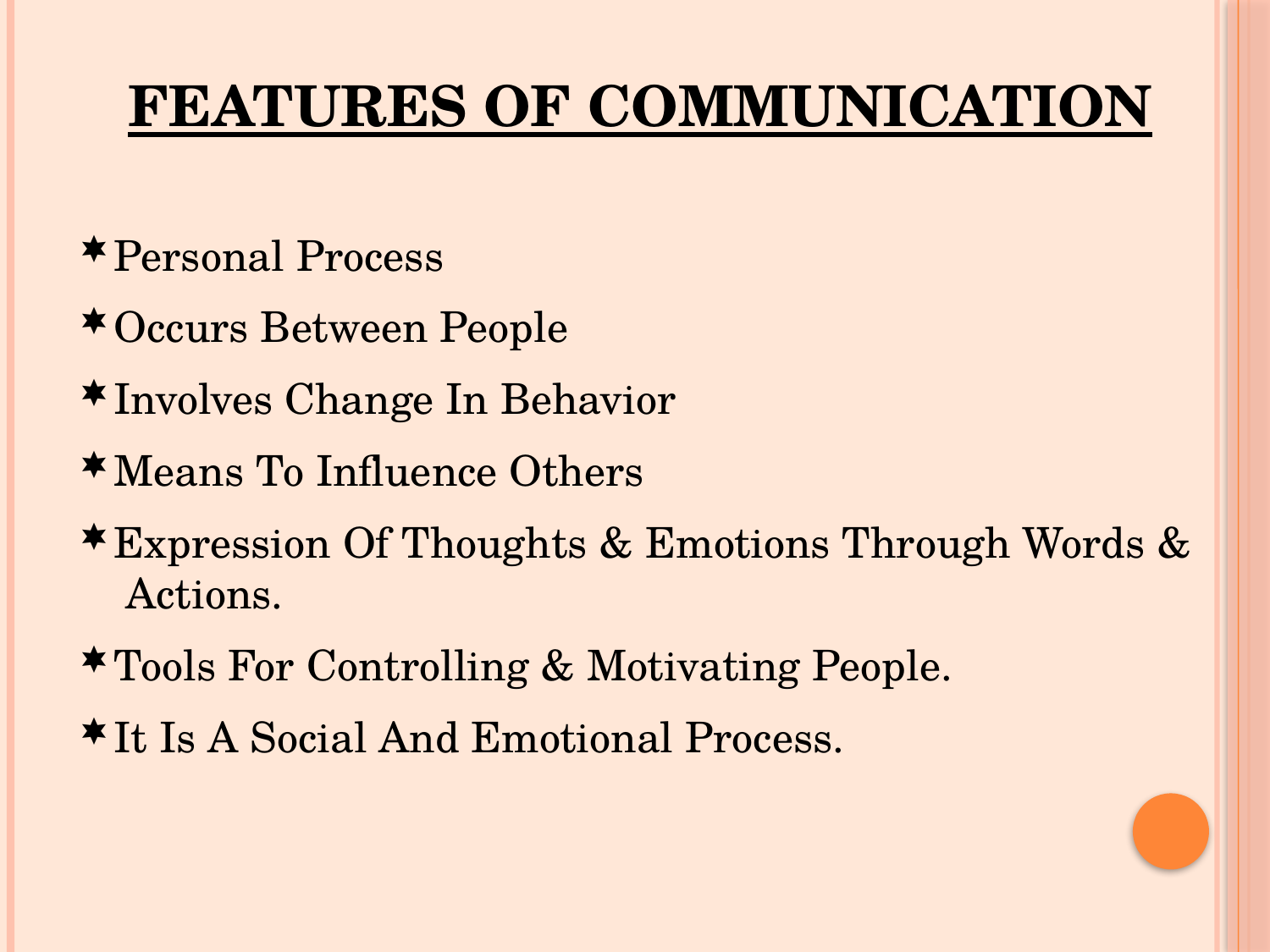

# FEATURES OF COMMUNICATION
Personal Process
Occurs Between People
Involves Change In Behavior
Means To Influence Others
Expression Of Thoughts & Emotions Through Words &  Actions.
Tools For Controlling & Motivating People.
It Is A Social And Emotional Process.